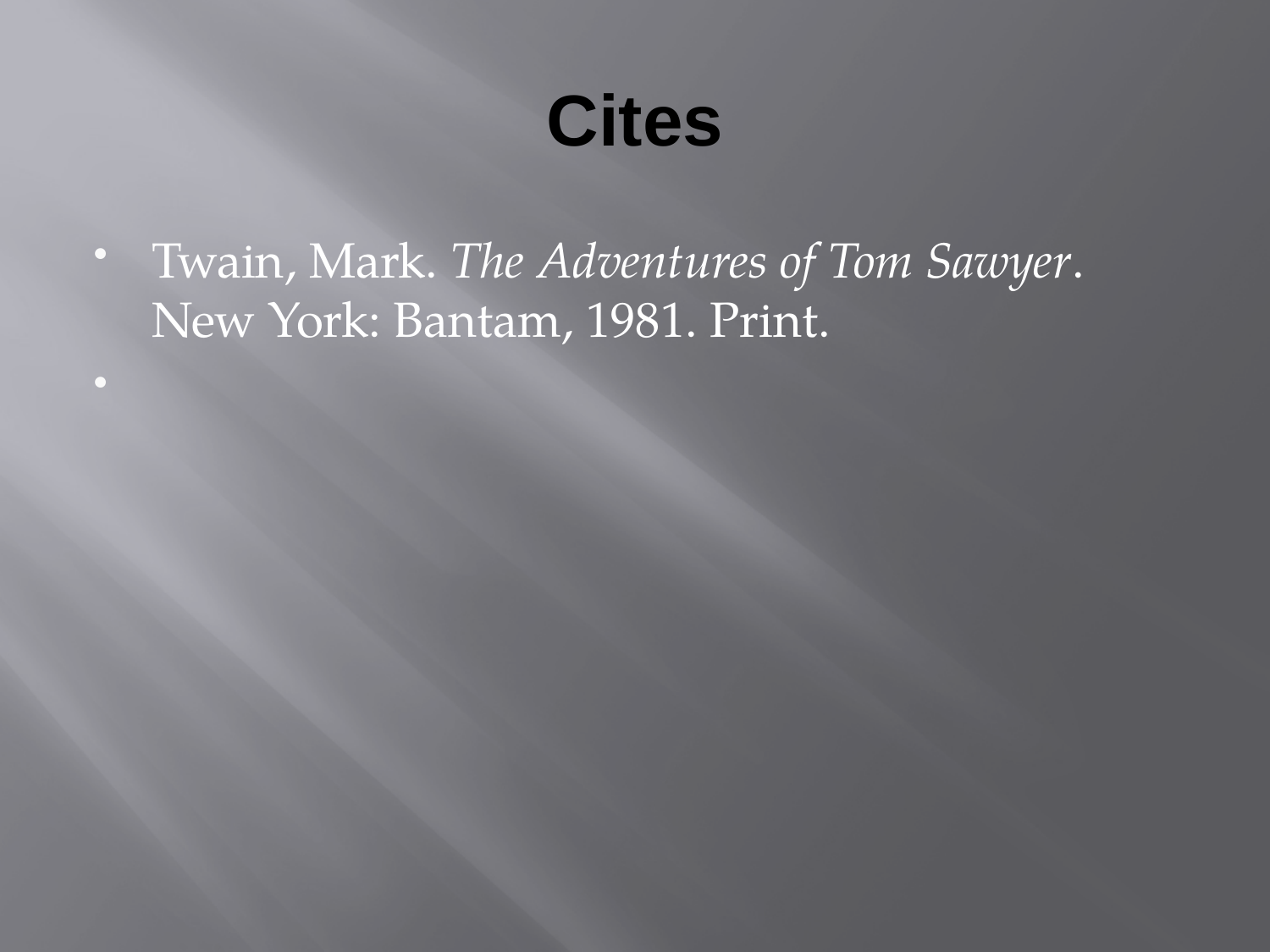

# Cites
Twain, Mark. The Adventures of Tom Sawyer. New York: Bantam, 1981. Print.